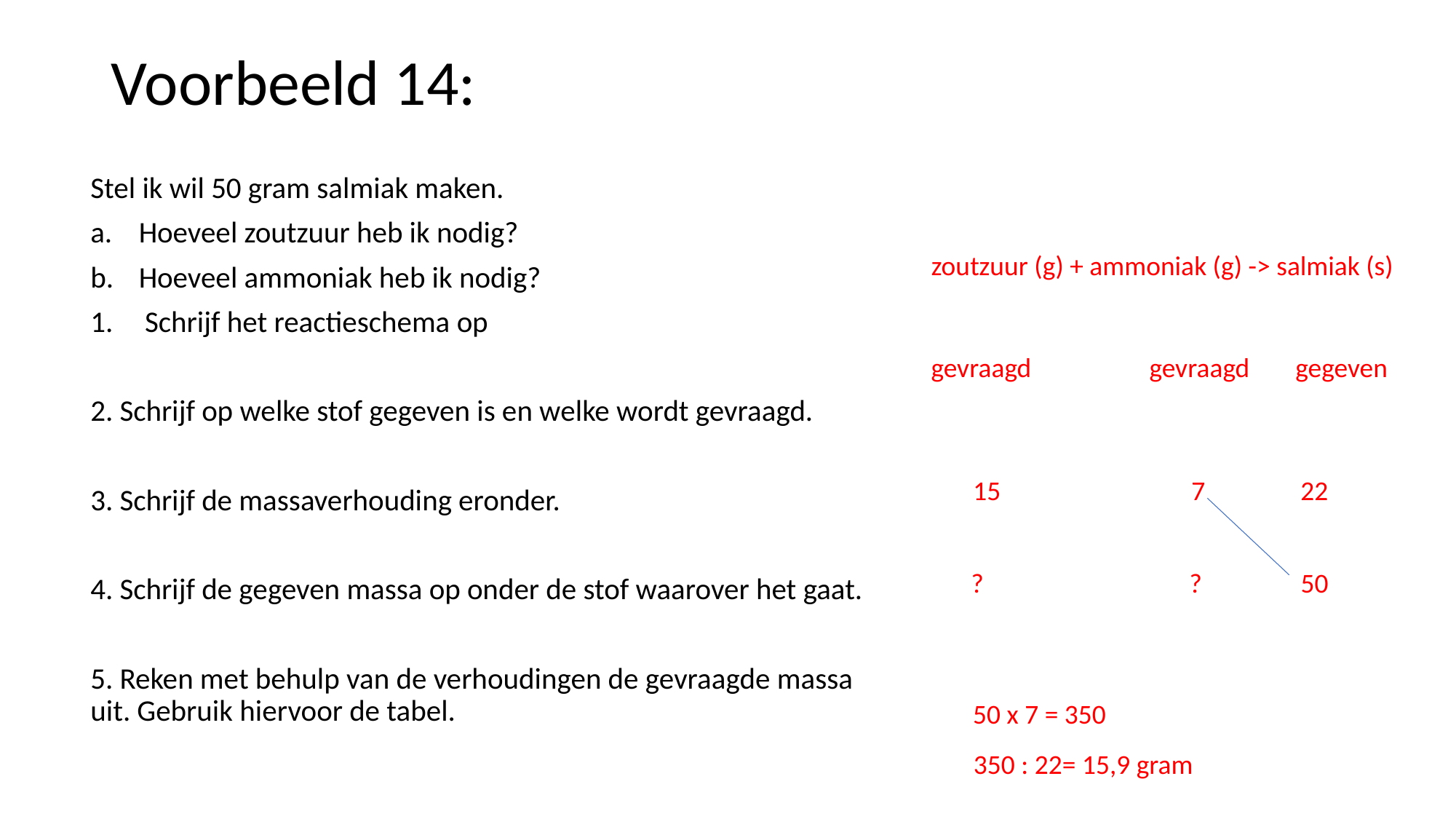

# Voorbeeld 14:
Stel ik wil 50 gram salmiak maken.
Hoeveel zoutzuur heb ik nodig?
Hoeveel ammoniak heb ik nodig?
Schrijf het reactieschema op

2. Schrijf op welke stof gegeven is en welke wordt gevraagd.

3. Schrijf de massaverhouding eronder.

4. Schrijf de gegeven massa op onder de stof waarover het gaat.

5. Reken met behulp van de verhoudingen de gevraagde massa uit. Gebruik hiervoor de tabel.

zoutzuur (g) + ammoniak (g) -> salmiak (s)

gevraagd		gevraagd 	      gegeven

15		7	22

?		?                50

50 x 7 = 350

350 : 22= 15,9 gram